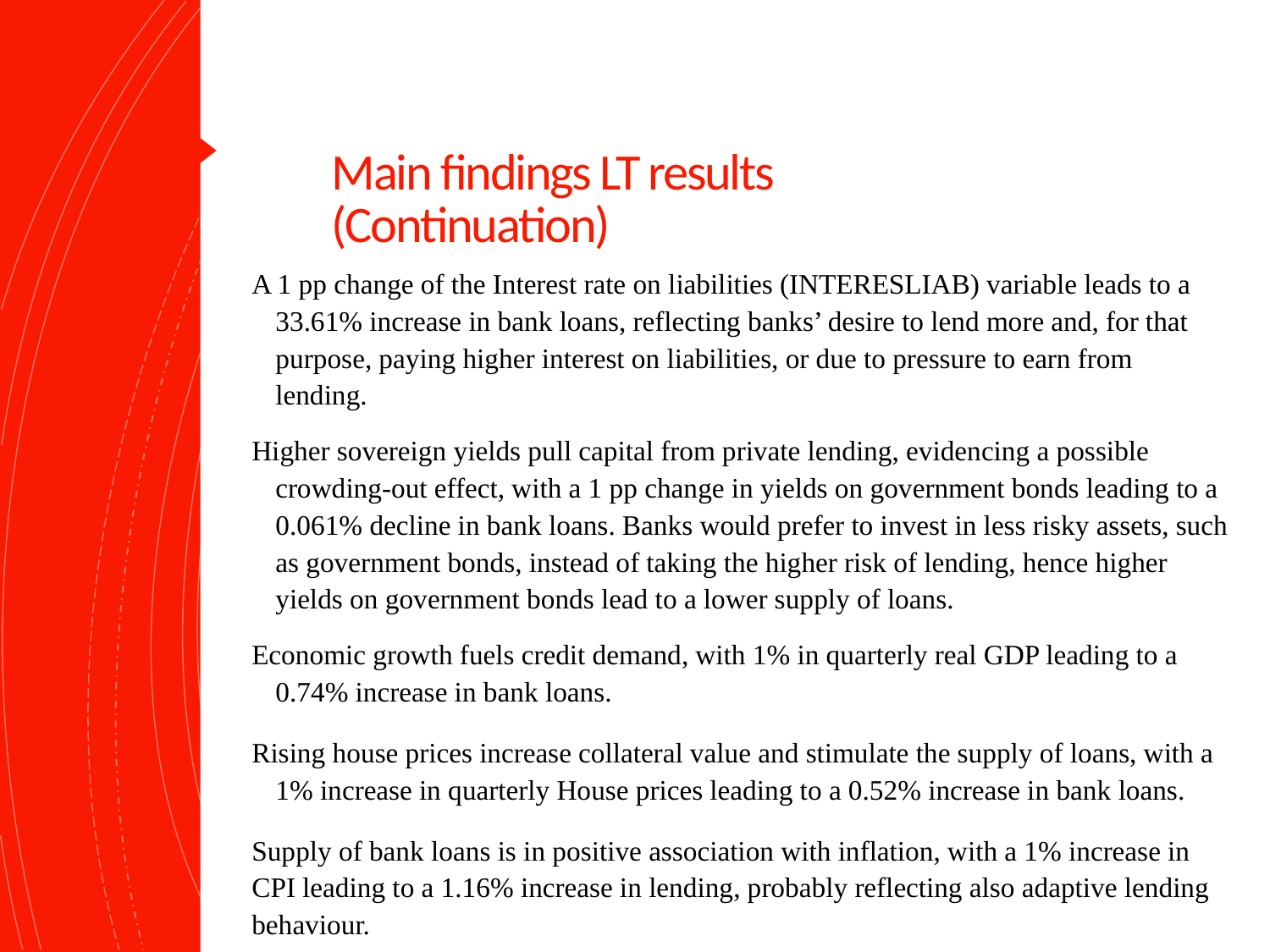

# Main findings LT results (Continuation)

A 1 pp change of the Interest rate on liabilities (INTERESLIAB) variable leads to a 33.61% increase in bank loans, reflecting banks’ desire to lend more and, for that purpose, paying higher interest on liabilities, or due to pressure to earn from lending.
Higher sovereign yields pull capital from private lending, evidencing a possible crowding-out effect, with a 1 pp change in yields on government bonds leading to a 0.061% decline in bank loans. Banks would prefer to invest in less risky assets, such as government bonds, instead of taking the higher risk of lending, hence higher yields on government bonds lead to a lower supply of loans.
Economic growth fuels credit demand, with 1% in quarterly real GDP leading to a 0.74% increase in bank loans.
Rising house prices increase collateral value and stimulate the supply of loans, with a 1% increase in quarterly House prices leading to a 0.52% increase in bank loans.
Supply of bank loans is in positive association with inflation, with a 1% increase in CPI leading to a 1.16% increase in lending, probably reflecting also adaptive lending behaviour.